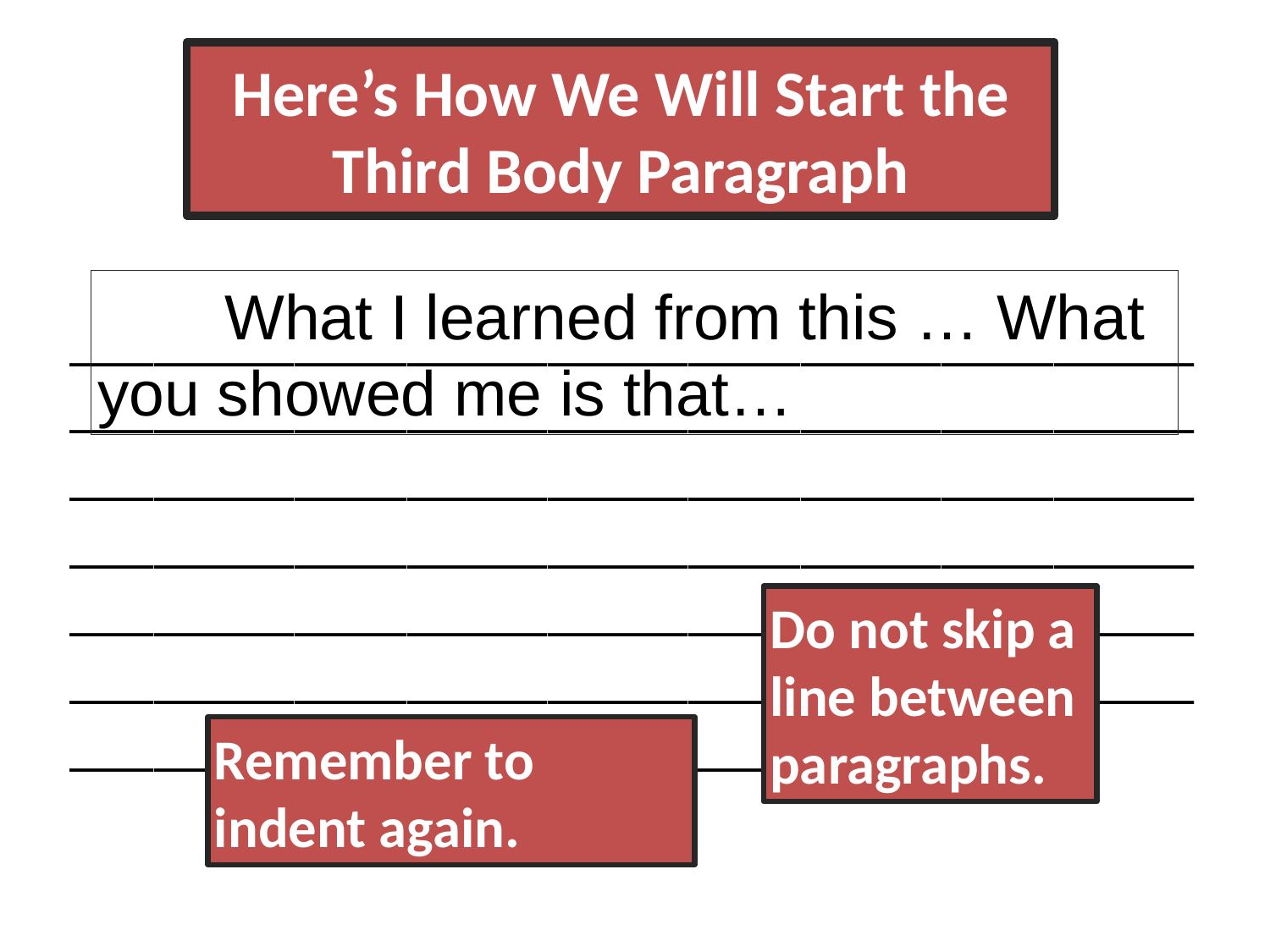

# Here’s How We Will Start the Third Body Paragraph
	What I learned from this … What you showed me is that…
_________________________________________________________________________________________________________________________________________________________________________________________________________________________________________________________________________________
Do not skip a line between paragraphs.
Remember to indent again.